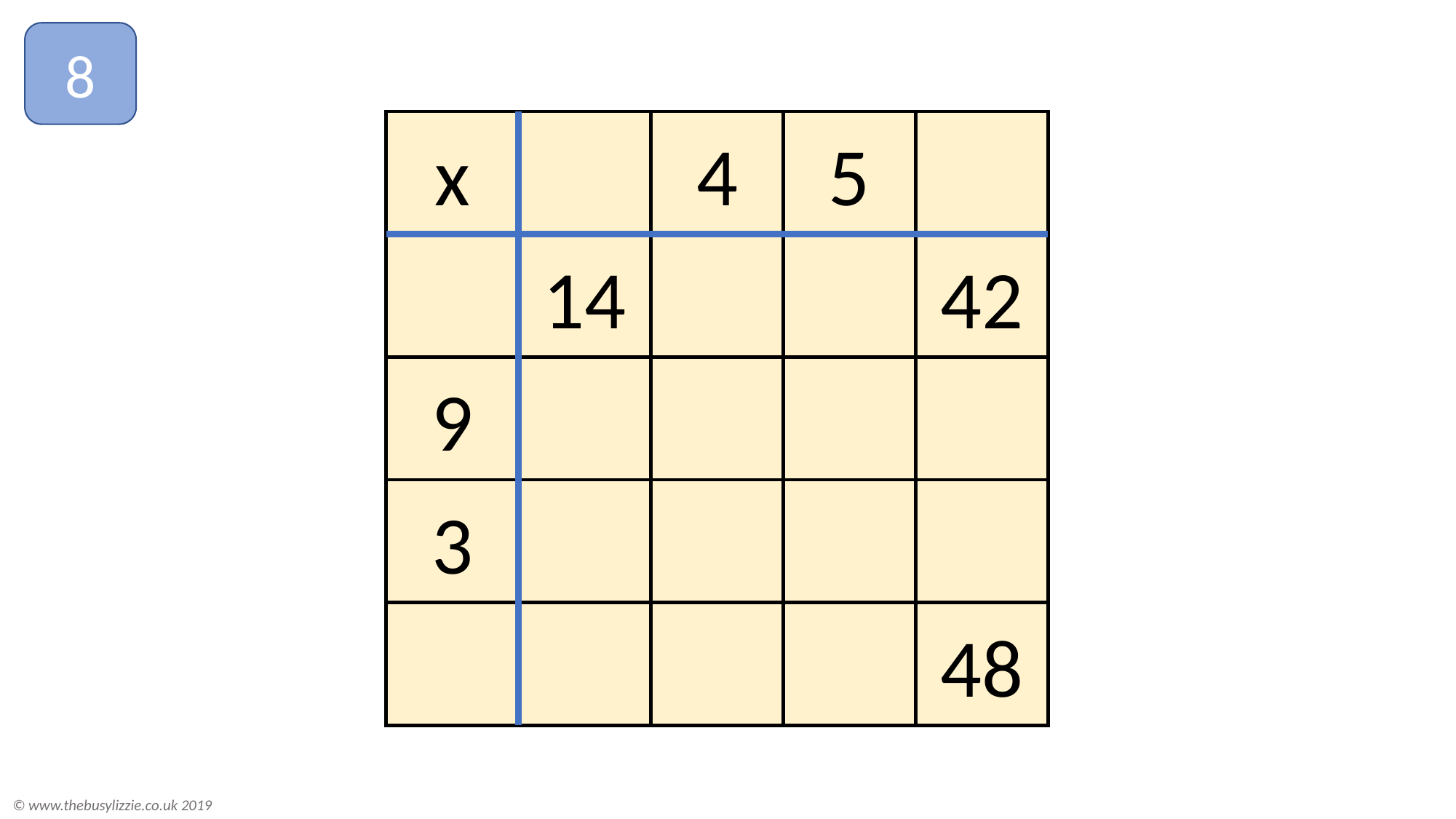

8
x

4
5

14

42
9

3

48
© www.thebusylizzie.co.uk 2019